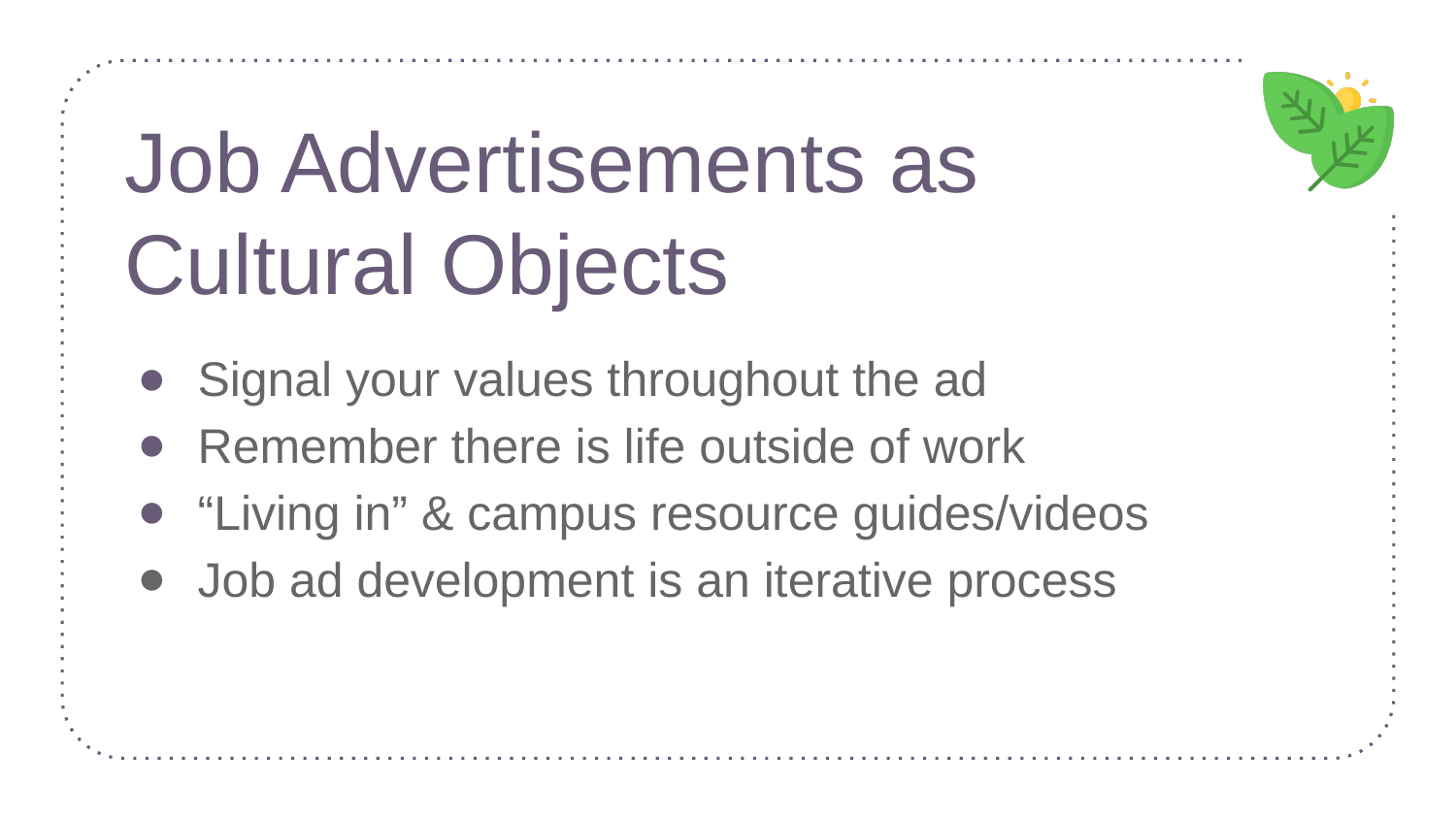

# Job Advertisements as Cultural Objects
Signal your values throughout the ad
Remember there is life outside of work
“Living in” & campus resource guides/videos
Job ad development is an iterative process